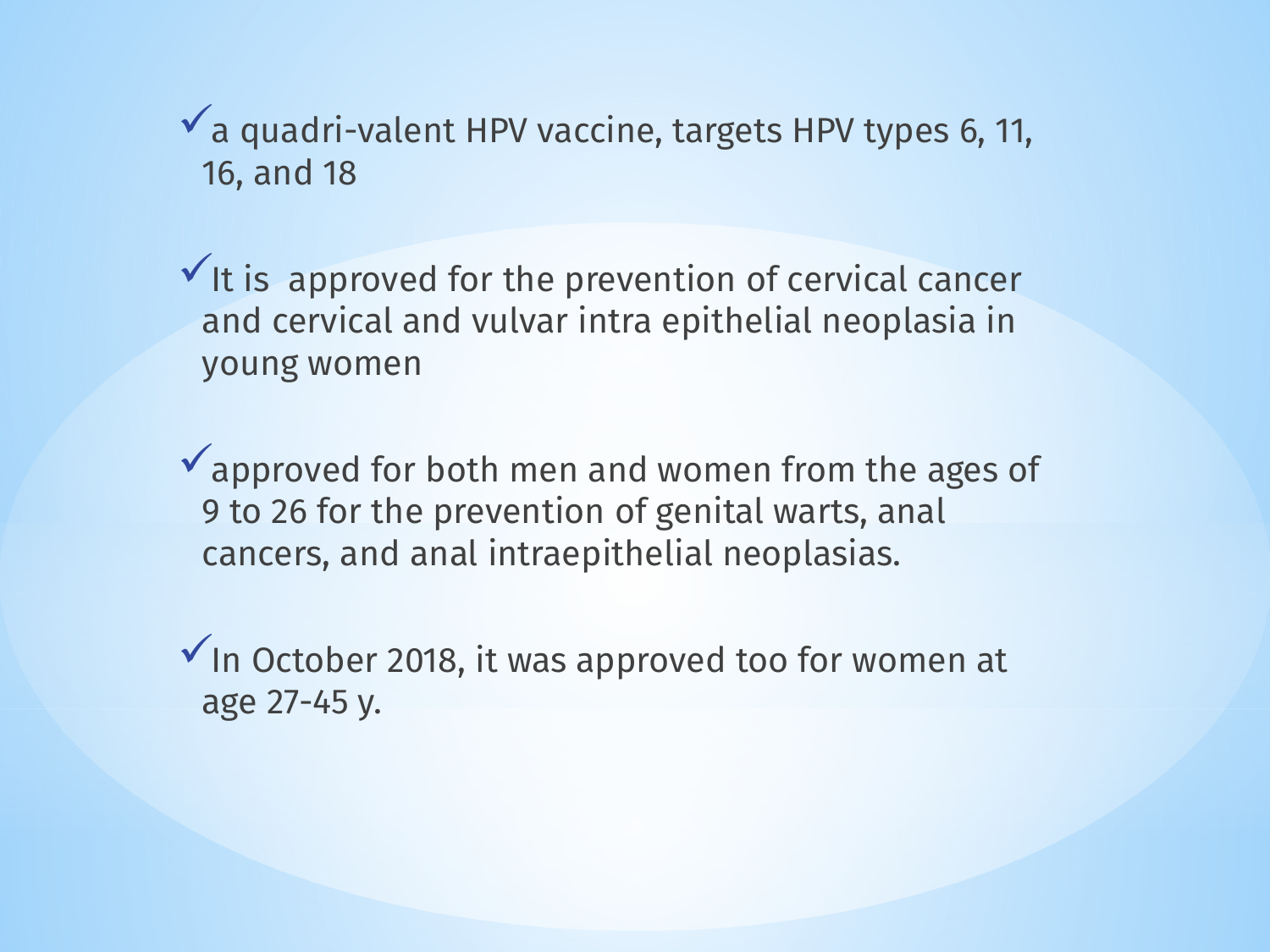

a quadri-valent HPV vaccine, targets HPV types 6, 11, 16, and 18

It is  approved for the prevention of cervical cancer and cervical and vulvar intra epithelial neoplasia in young women

approved for both men and women from the ages of 9 to 26 for the prevention of genital warts, anal cancers, and anal intraepithelial neoplasias.

In October 2018, it was approved too for women at age 27-45 y.

#